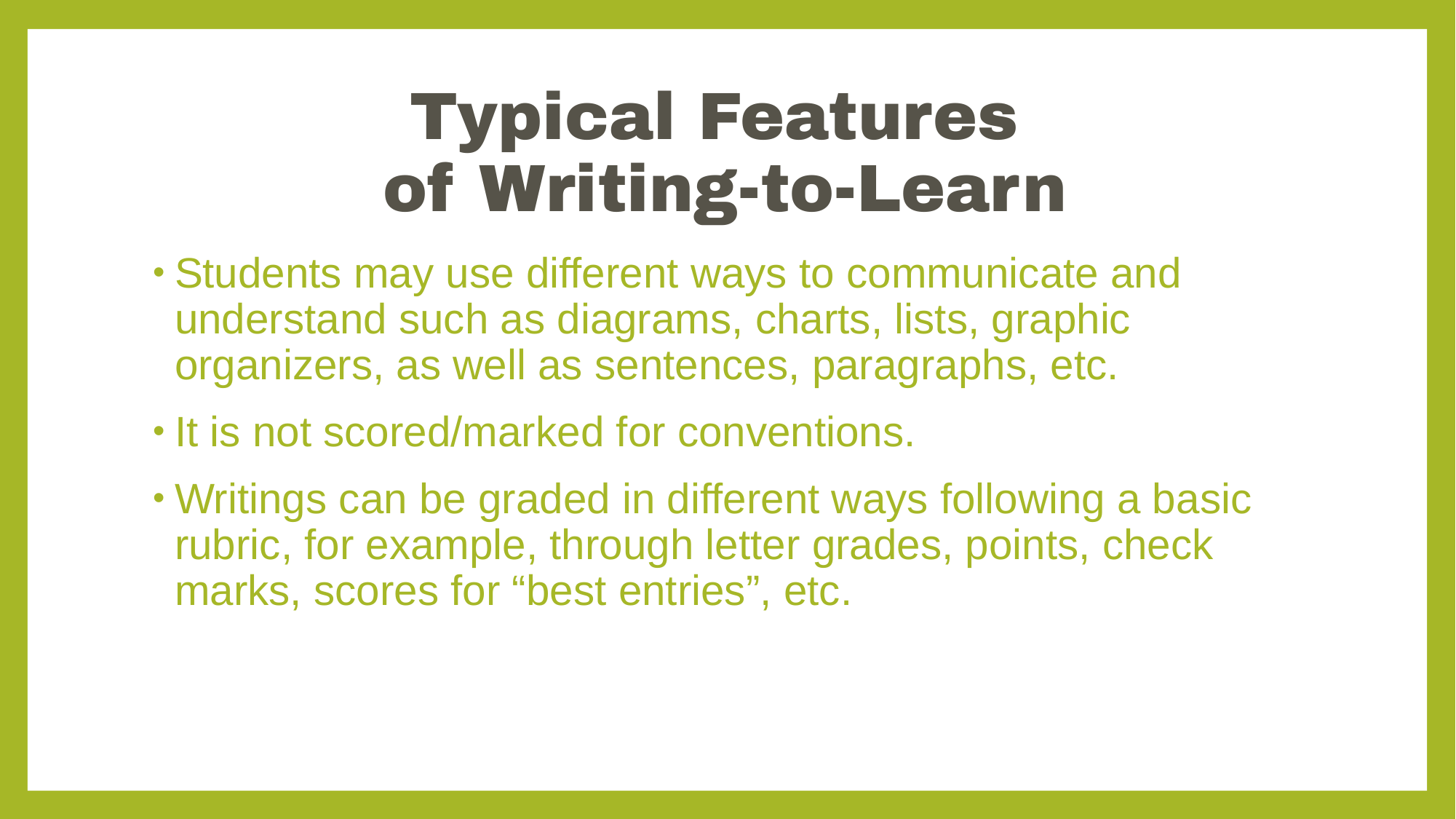

# Typical Features of Writing-to-Learn
Students may use different ways to communicate and understand such as diagrams, charts, lists, graphic organizers, as well as sentences, paragraphs, etc.
It is not scored/marked for conventions.
Writings can be graded in different ways following a basic rubric, for example, through letter grades, points, check marks, scores for “best entries”, etc.